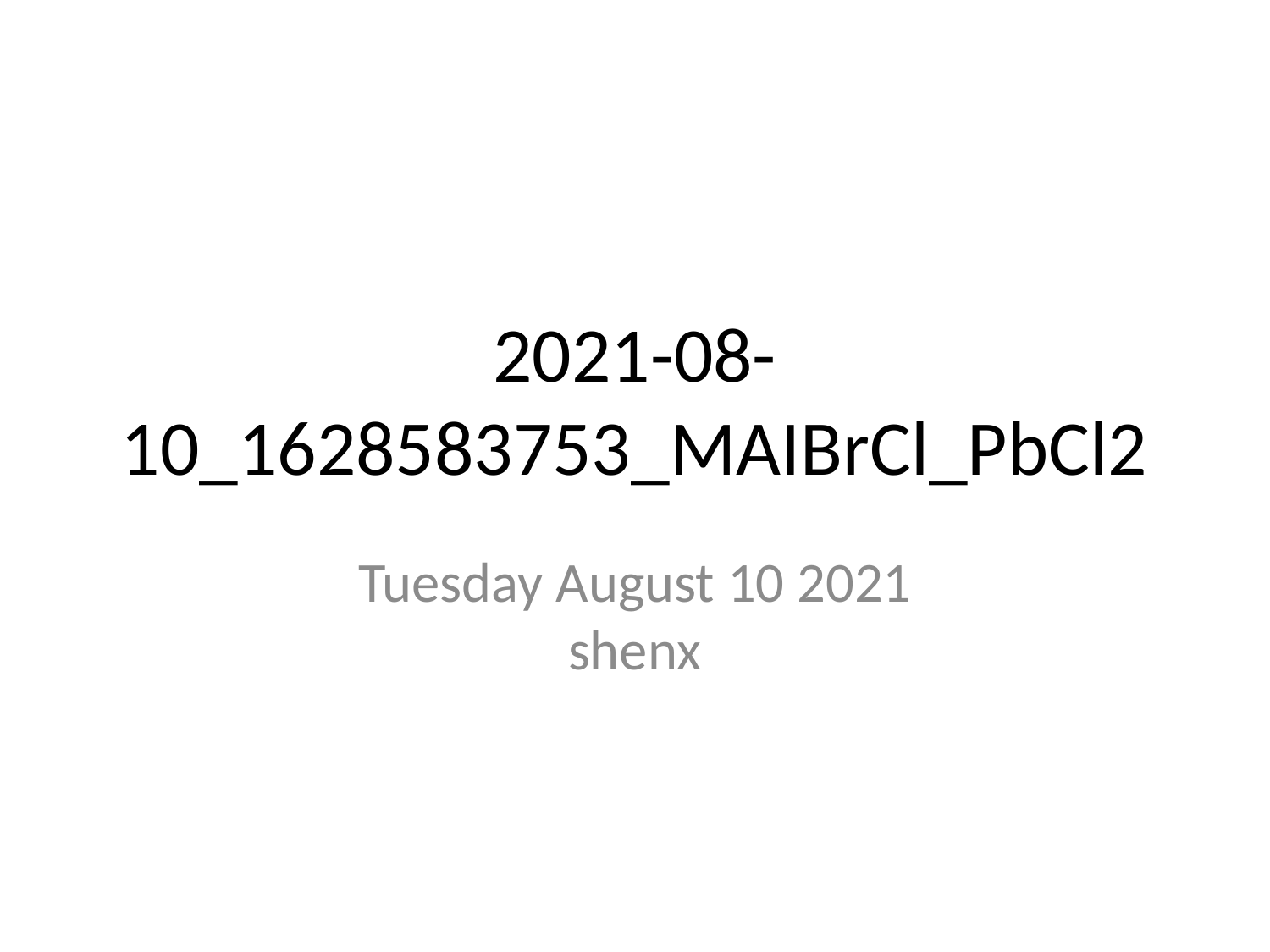

# 2021-08-10_1628583753_MAIBrCl_PbCl2
Tuesday August 10 2021
shenx